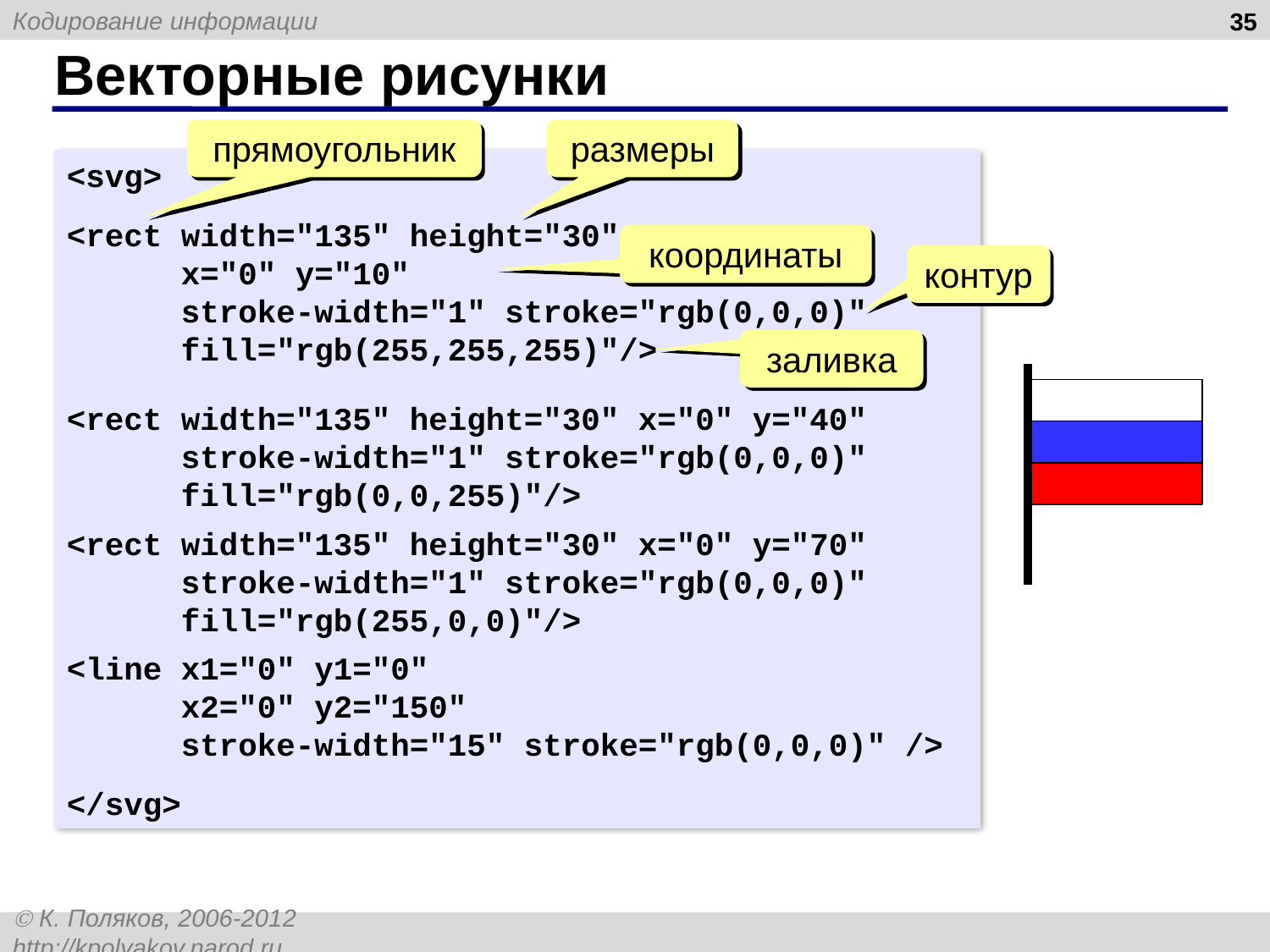

35
# Векторные рисунки
прямоугольник
размеры
<svg>
<rect width="135" height="30"
      x="0" y="10"
      stroke-width="1" stroke="rgb(0,0,0)"
      fill="rgb(255,255,255)"/>
<rect width="135" height="30" x="0" y="40"
      stroke-width="1" stroke="rgb(0,0,0)"
      fill="rgb(0,0,255)"/>
<rect width="135" height="30" x="0" y="70"
      stroke-width="1" stroke="rgb(0,0,0)"
      fill="rgb(255,0,0)"/>
<line x1="0" y1="0"
      x2="0" y2="150"
      stroke-width="15" stroke="rgb(0,0,0)" />
</svg>
координаты
контур
заливка